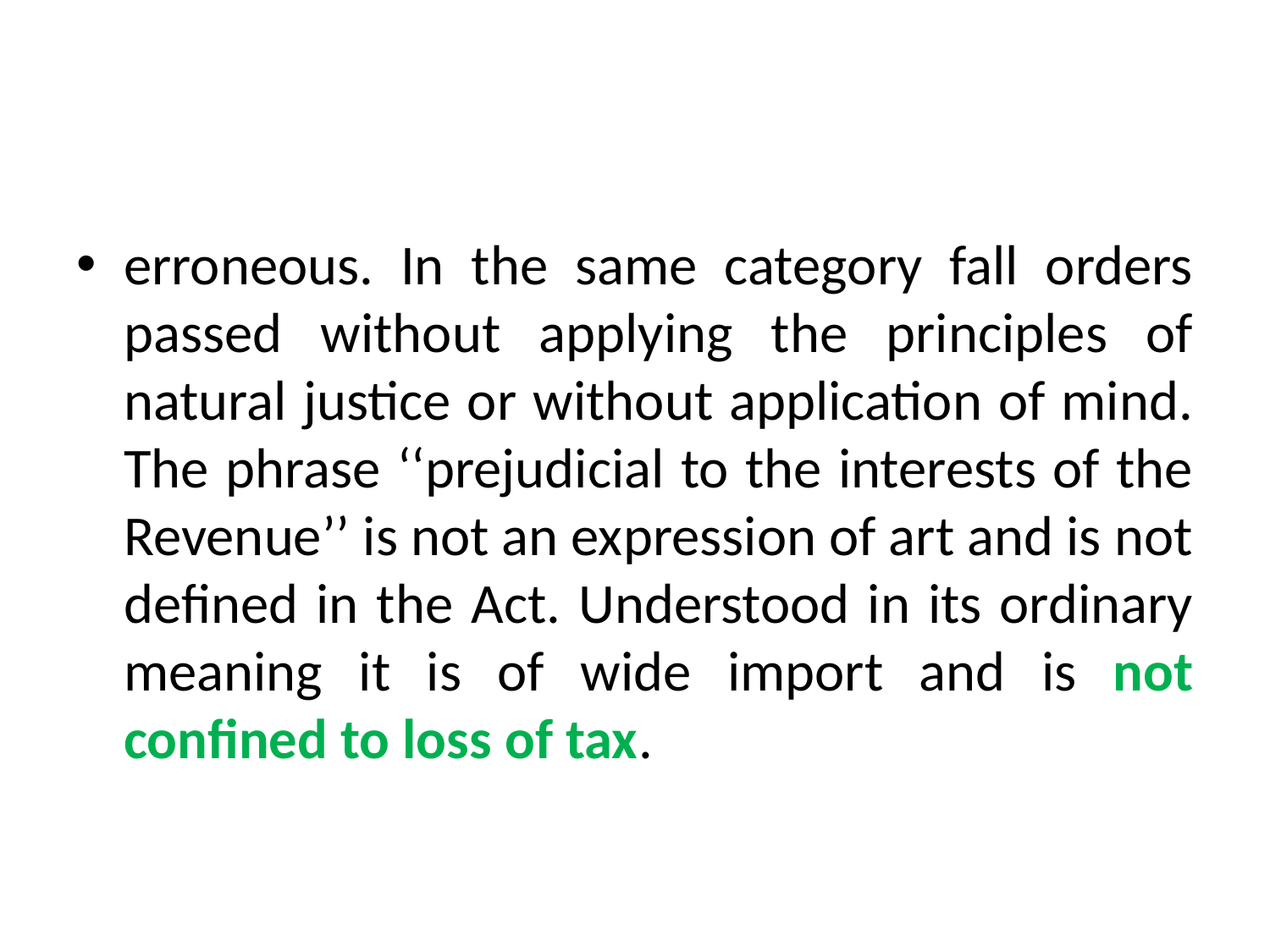

#
erroneous. In the same category fall orders passed without applying the principles of natural justice or without application of mind. The phrase ‘‘prejudicial to the interests of the Revenue’’ is not an expression of art and is not defined in the Act. Understood in its ordinary meaning it is of wide import and is not confined to loss of tax.